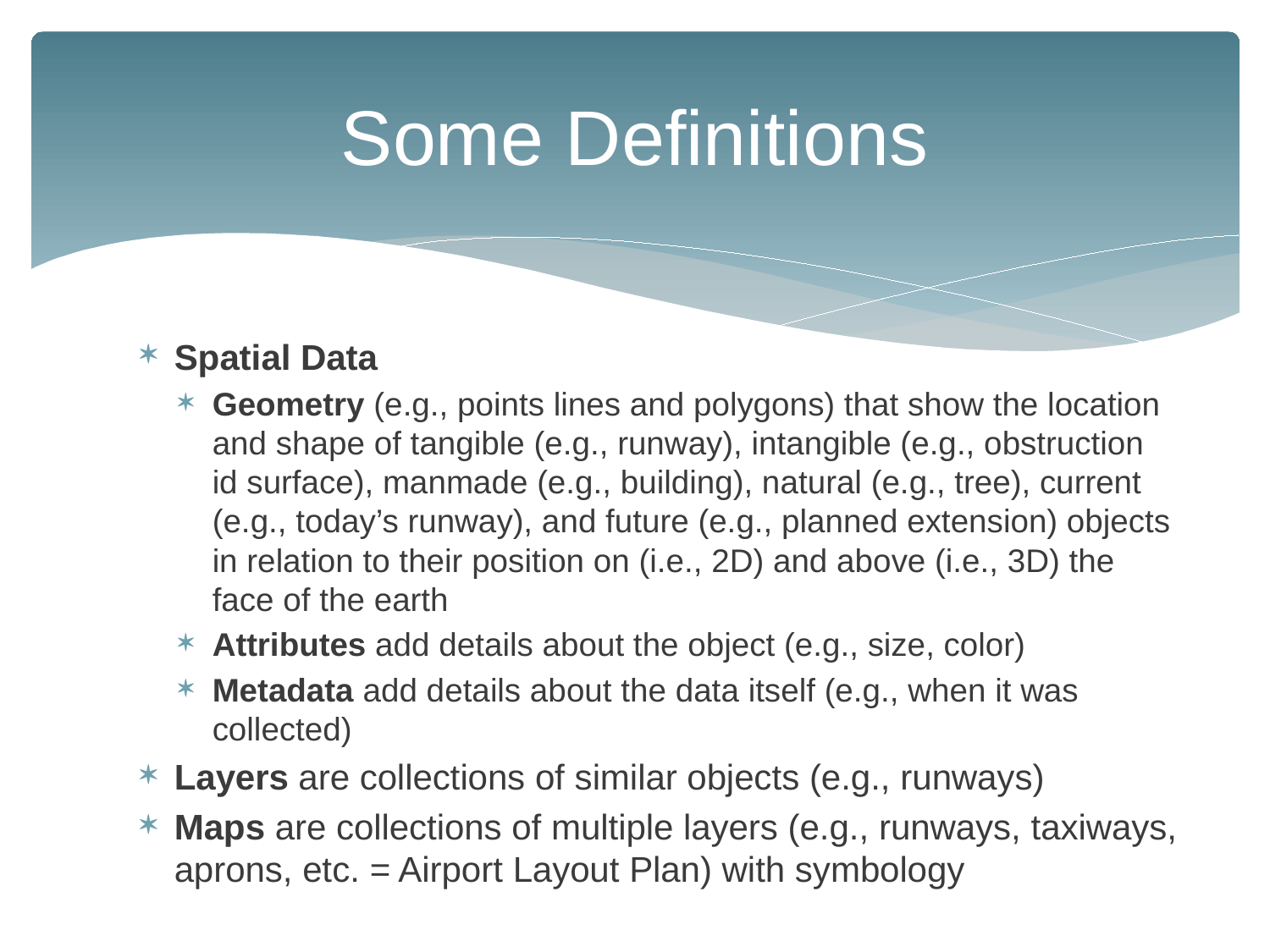

# Some Definitions
Spatial Data
Geometry (e.g., points lines and polygons) that show the location and shape of tangible (e.g., runway), intangible (e.g., obstruction id surface), manmade (e.g., building), natural (e.g., tree), current (e.g., today’s runway), and future (e.g., planned extension) objects in relation to their position on (i.e., 2D) and above (i.e., 3D) the face of the earth
Attributes add details about the object (e.g., size, color)
Metadata add details about the data itself (e.g., when it was collected)
Layers are collections of similar objects (e.g., runways)
Maps are collections of multiple layers (e.g., runways, taxiways, aprons, etc. = Airport Layout Plan) with symbology